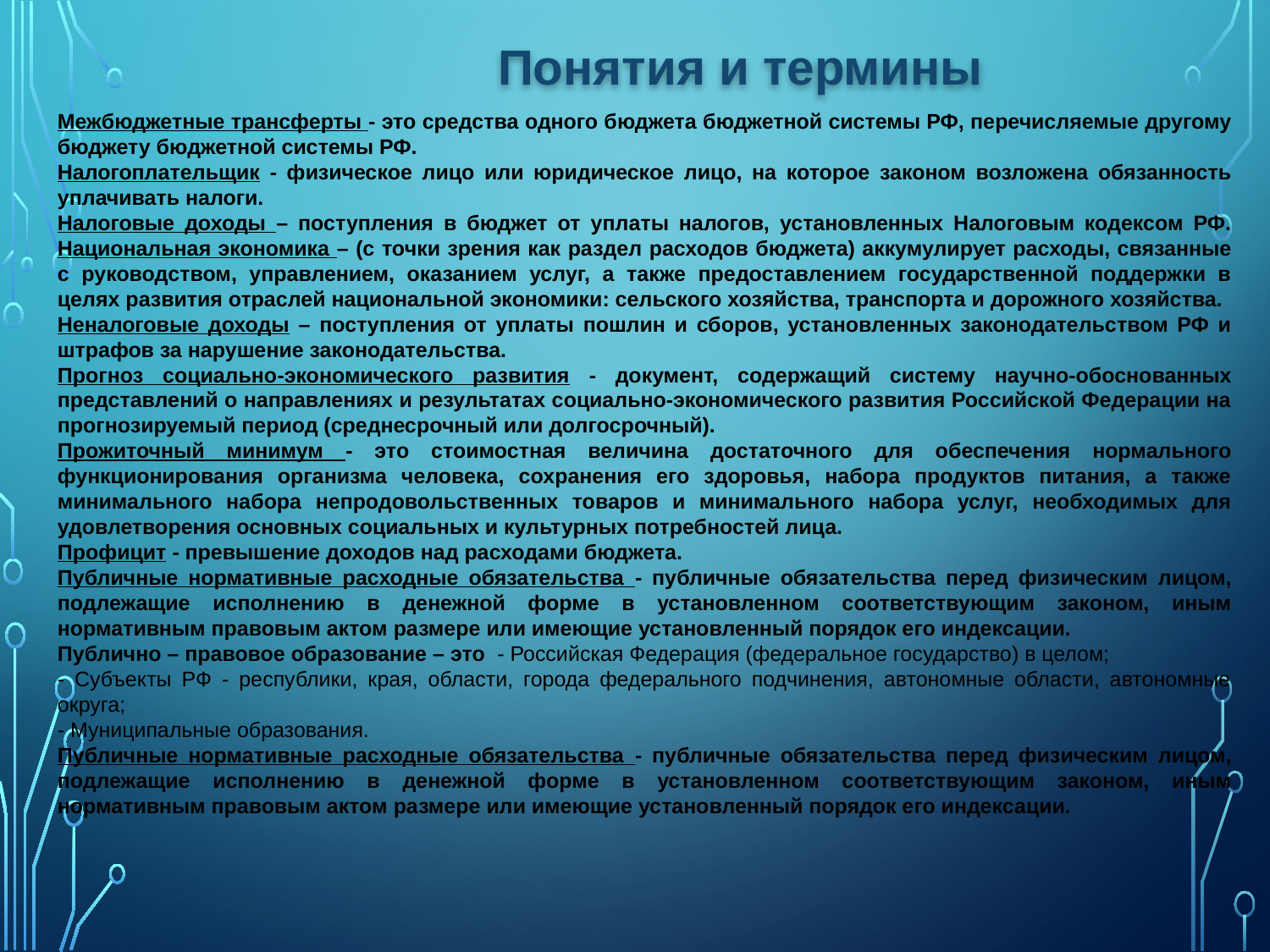

Понятия и термины
Межбюджетные трансферты - это средства одного бюджета бюджетной системы РФ, перечисляемые другому бюджету бюджетной системы РФ.
Налогоплательщик - физическое лицо или юридическое лицо, на которое законом возложена обязанность уплачивать налоги.
Налоговые доходы – поступления в бюджет от уплаты налогов, установленных Налоговым кодексом РФ. Национальная экономика – (с точки зрения как раздел расходов бюджета) аккумулирует расходы, связанные с руководством, управлением, оказанием услуг, а также предоставлением государственной поддержки в целях развития отраслей национальной экономики: сельского хозяйства, транспорта и дорожного хозяйства.
Неналоговые доходы – поступления от уплаты пошлин и сборов, установленных законодательством РФ и штрафов за нарушение законодательства.
Прогноз социально-экономического развития - документ, содержащий систему научно-обоснованных представлений о направлениях и результатах социально-экономического развития Российской Федерации на прогнозируемый период (среднесрочный или долгосрочный).
Прожиточный минимум - это стоимостная величина достаточного для обеспечения нормального функционирования организма человека, сохранения его здоровья, набора продуктов питания, а также минимального набора непродовольственных товаров и минимального набора услуг, необходимых для удовлетворения основных социальных и культурных потребностей лица.
Профицит - превышение доходов над расходами бюджета.
Публичные нормативные расходные обязательства - публичные обязательства перед физическим лицом, подлежащие исполнению в денежной форме в установленном соответствующим законом, иным нормативным правовым актом размере или имеющие установленный порядок его индексации.
Публично – правовое образование – это  - Российская Федерация (федеральное государство) в целом;
- Субъекты РФ - республики, края, области, города федерального подчинения, автономные области, автономные округа;
- Муниципальные образования.
Публичные нормативные расходные обязательства - публичные обязательства перед физическим лицом, подлежащие исполнению в денежной форме в установленном соответствующим законом, иным нормативным правовым актом размере или имеющие установленный порядок его индексации.